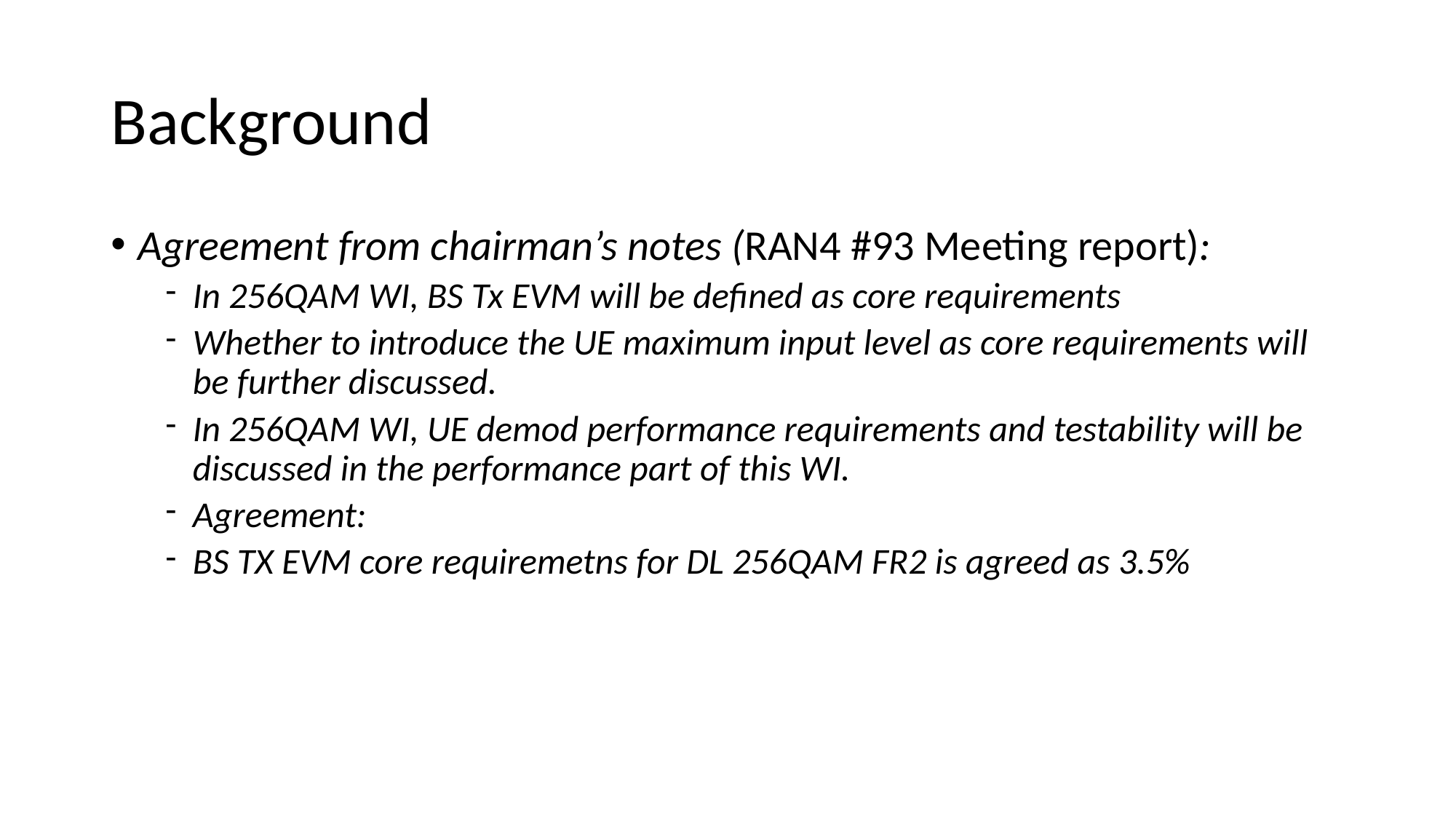

# Background
Agreement from chairman’s notes (RAN4 #93 Meeting report):
In 256QAM WI, BS Tx EVM will be defined as core requirements
Whether to introduce the UE maximum input level as core requirements will be further discussed.
In 256QAM WI, UE demod performance requirements and testability will be discussed in the performance part of this WI.
Agreement:
BS TX EVM core requiremetns for DL 256QAM FR2 is agreed as 3.5%